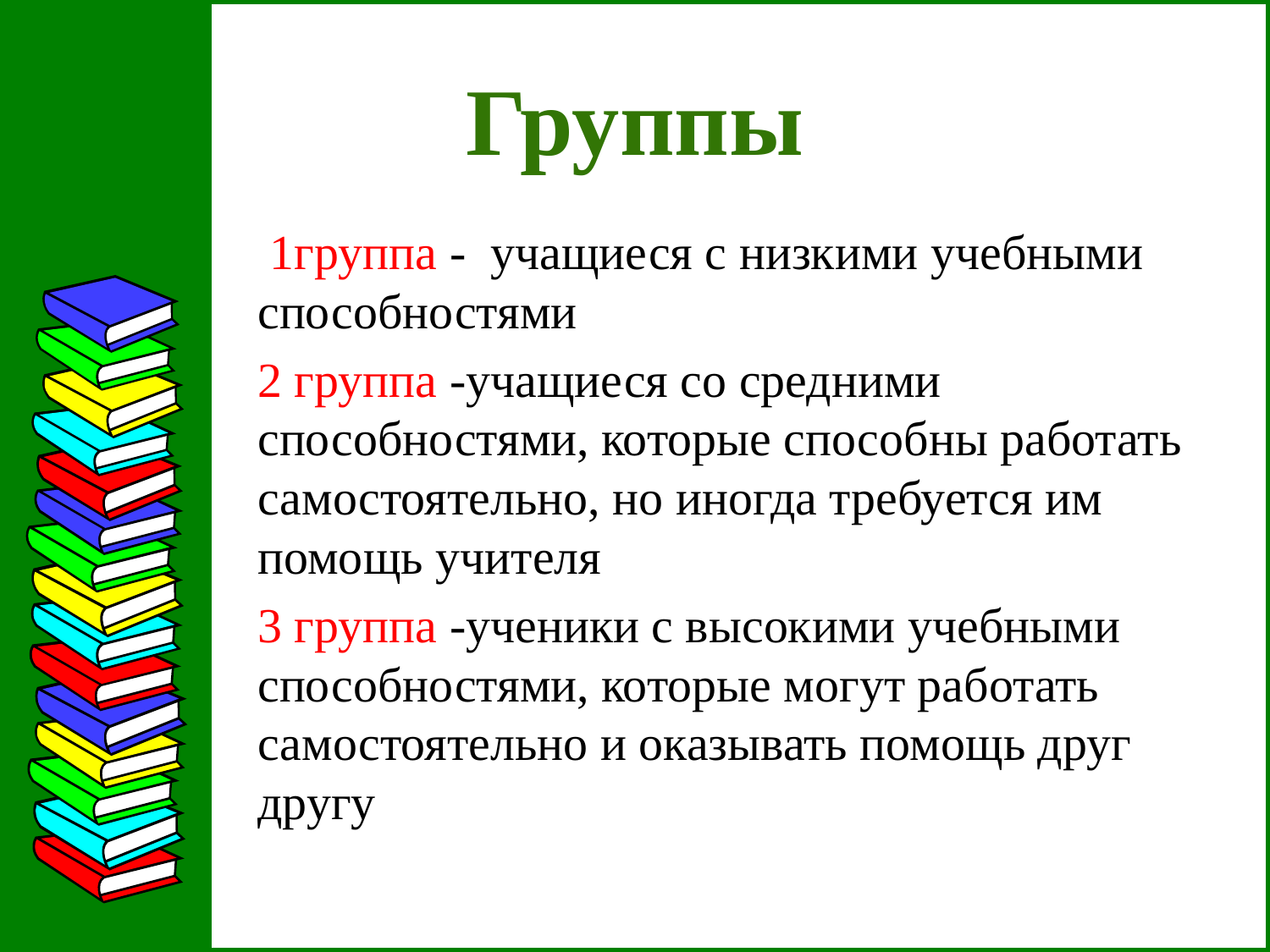

# Группы

 1группа -  учащиеся с низкими учебными способностями
2 группа -учащиеся со средними способностями, которые способны работать самостоятельно, но иногда требуется им помощь учителя
3 группа -ученики с высокими учебными способностями, которые могут работать самостоятельно и оказывать помощь друг другу